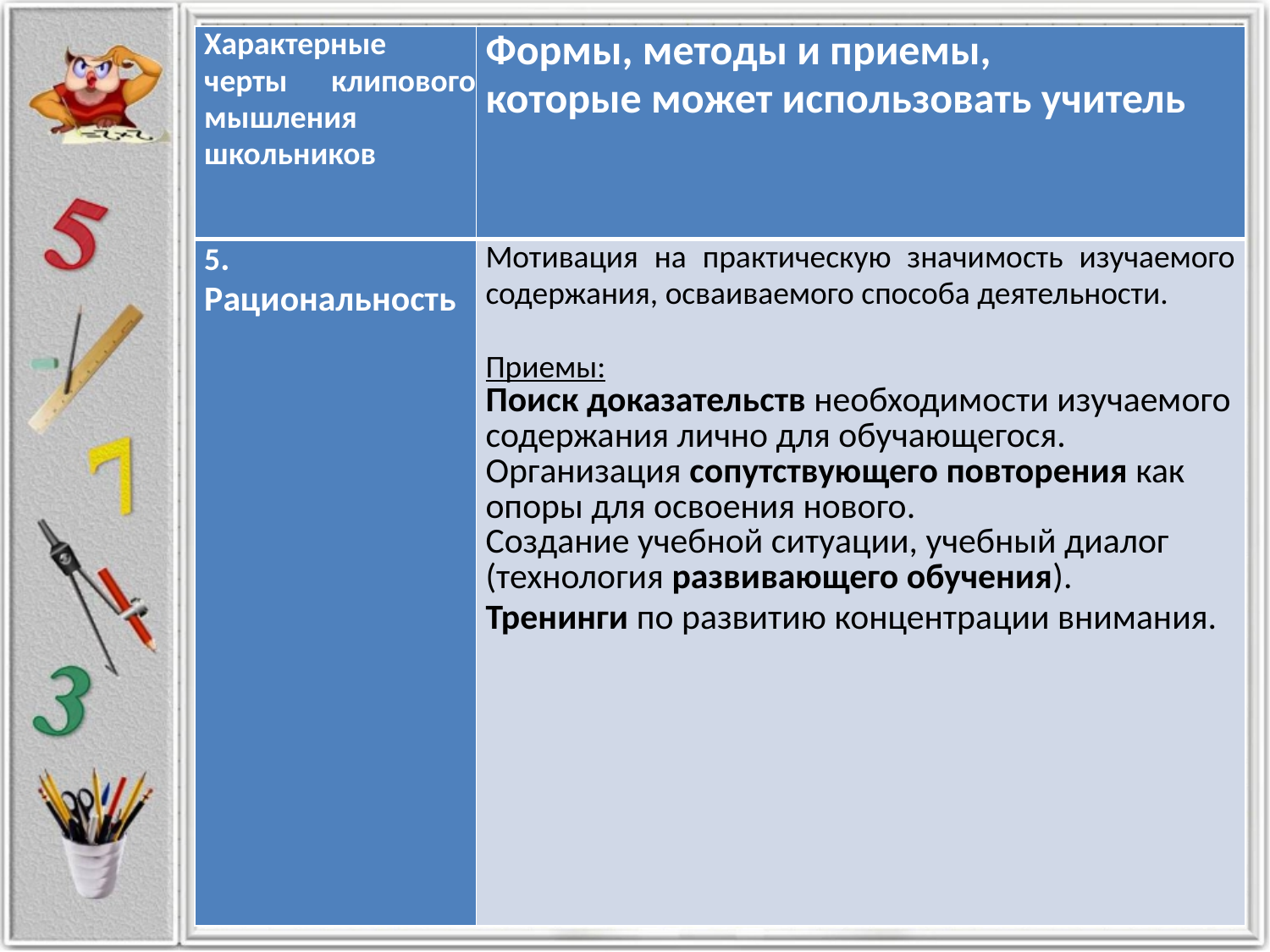

| Характерные черты клипового мышления школьников | Формы, методы и приемы, которые может использовать учитель |
| --- | --- |
| 5. Рациональность | Мотивация на практическую значимость изучаемого содержания, осваиваемого способа деятельности. Приемы: Поиск доказательств необходимости изучаемого содержания лично для обучающегося. Организация сопутствующего повторения как опоры для освоения нового. Создание учебной ситуации, учебный диалог (технология развивающего обучения). Тренинги по развитию концентрации внимания. |
#